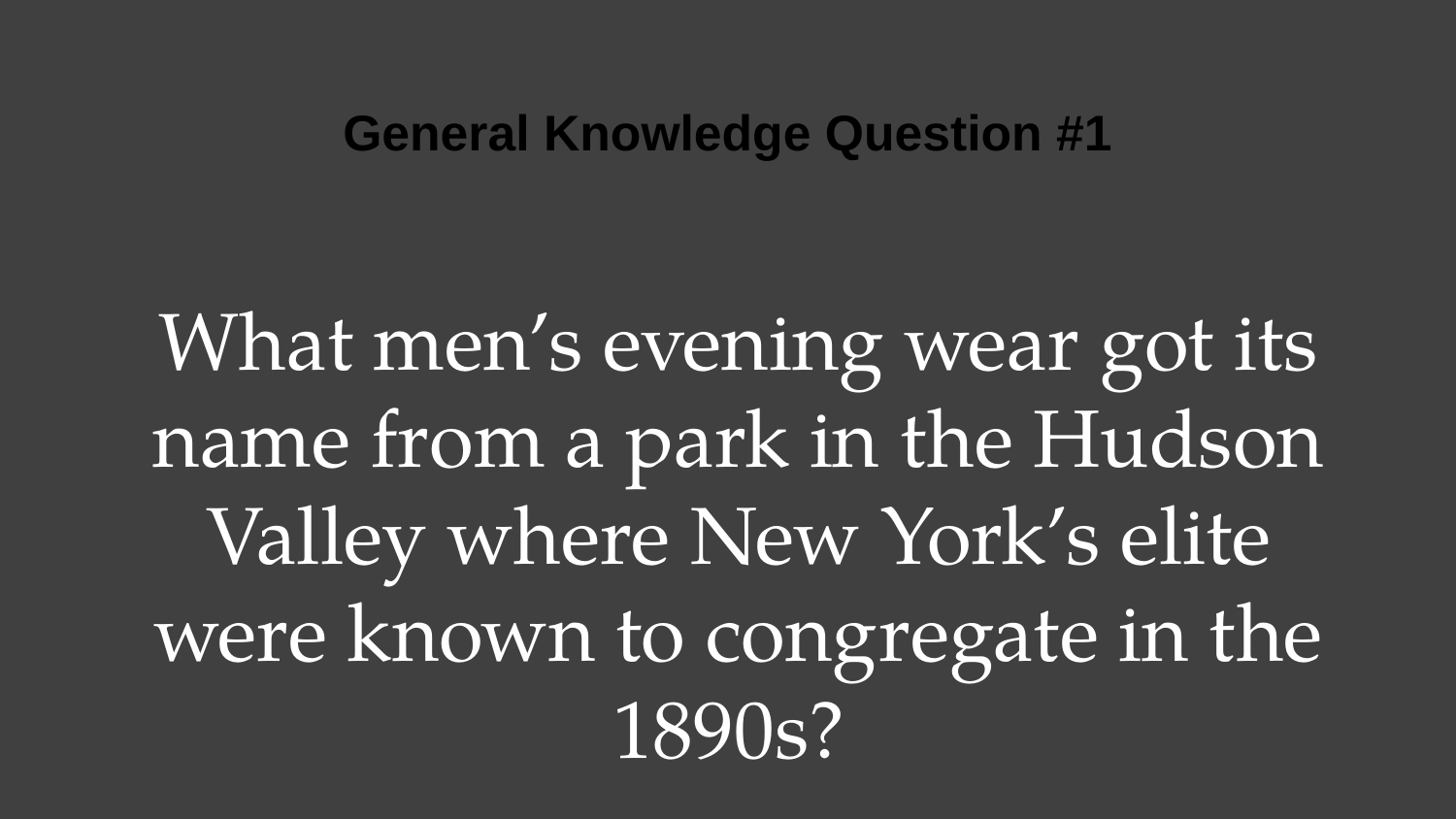

# General Knowledge Question #1
What men’s evening wear got its name from a park in the Hudson Valley where New York’s elite were known to congregate in the 1890s?